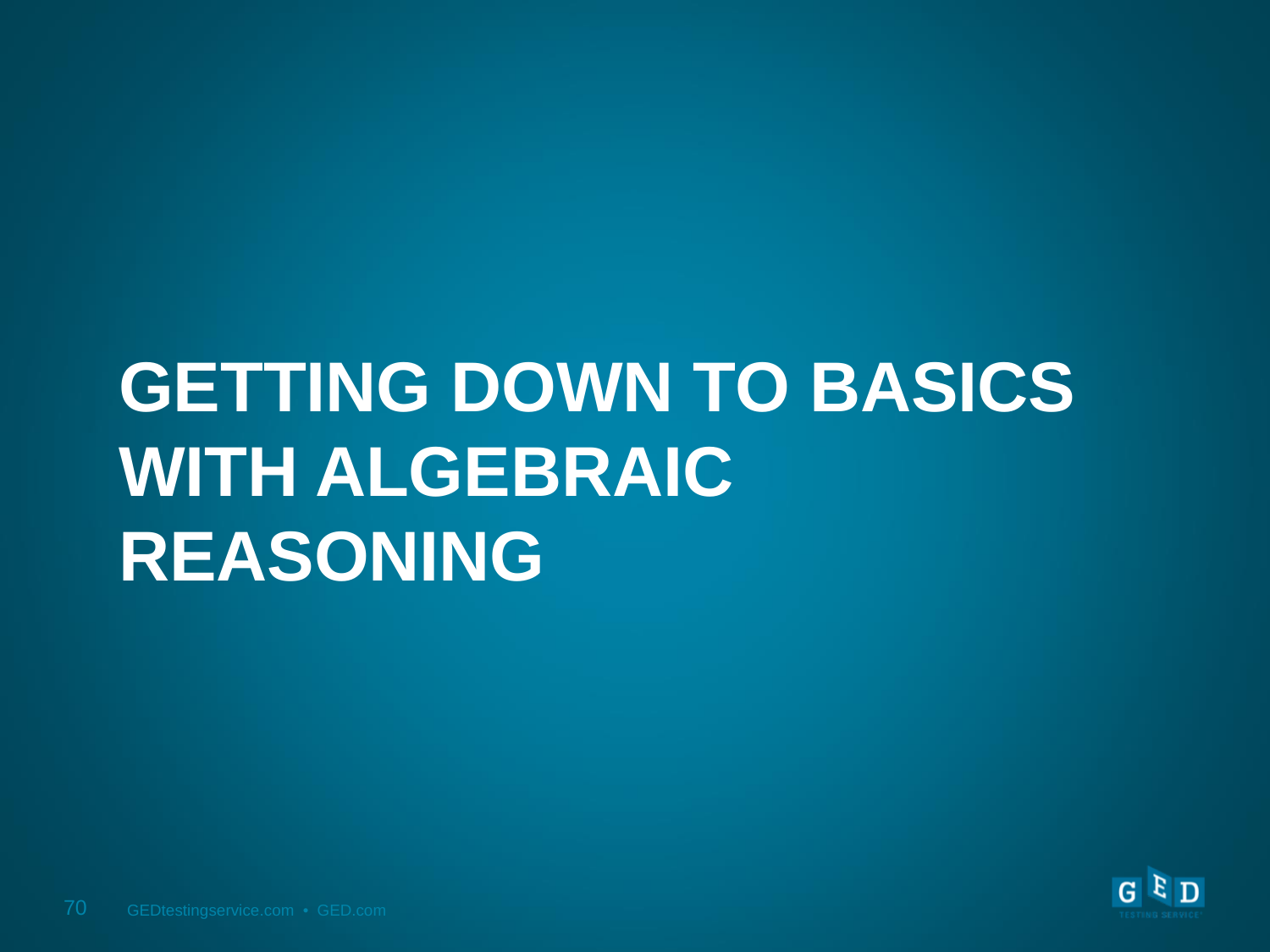

Getting Down to Basics
With Algebraic Reasoning
70